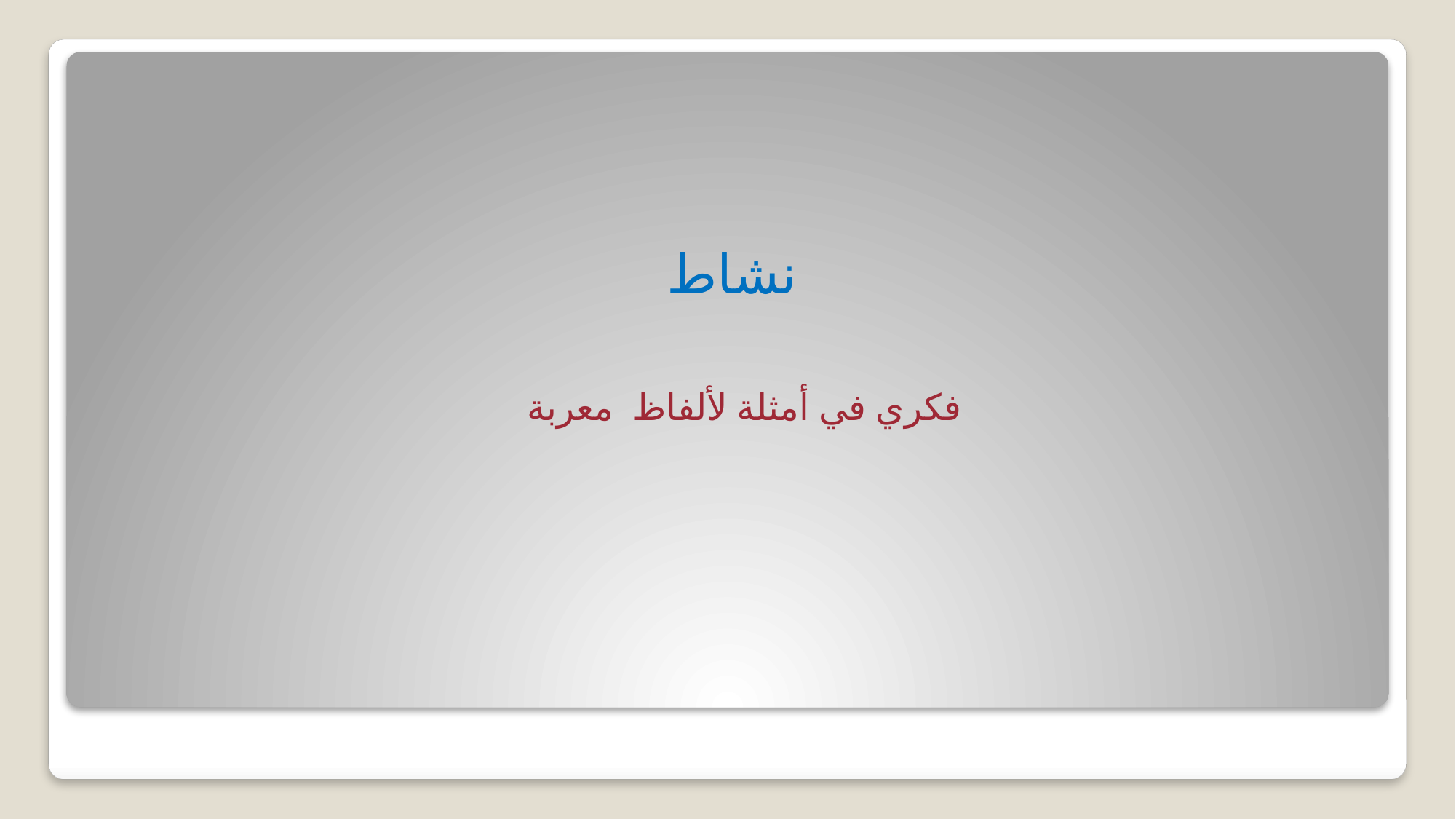

# نشاط
فكري في أمثلة لألفاظ  معربة